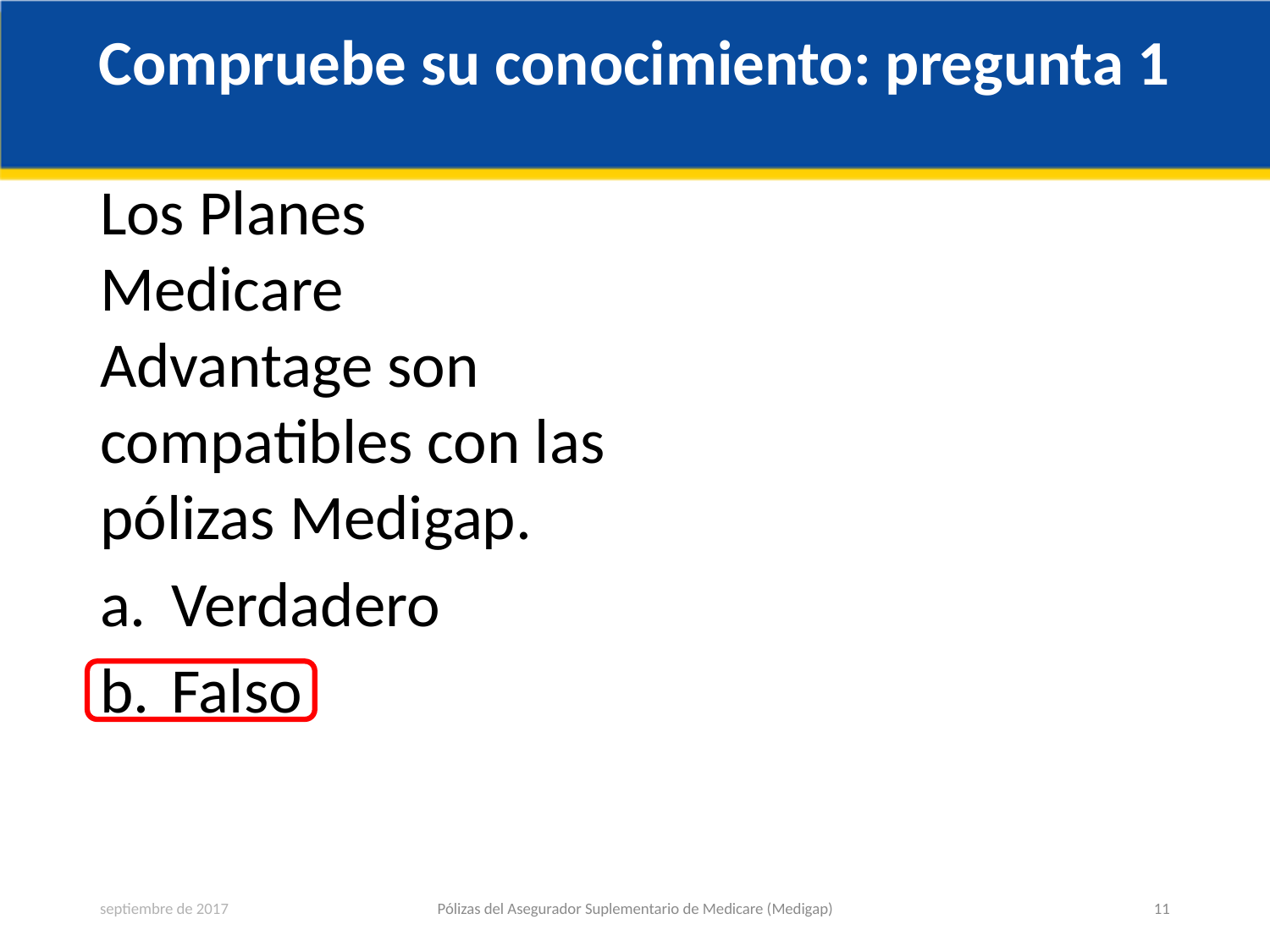

# Compruebe su conocimiento: pregunta 1
Los Planes Medicare Advantage son compatibles con las pólizas Medigap.
Verdadero
Falso

septiembre de 2017
Pólizas del Asegurador Suplementario de Medicare (Medigap)
11